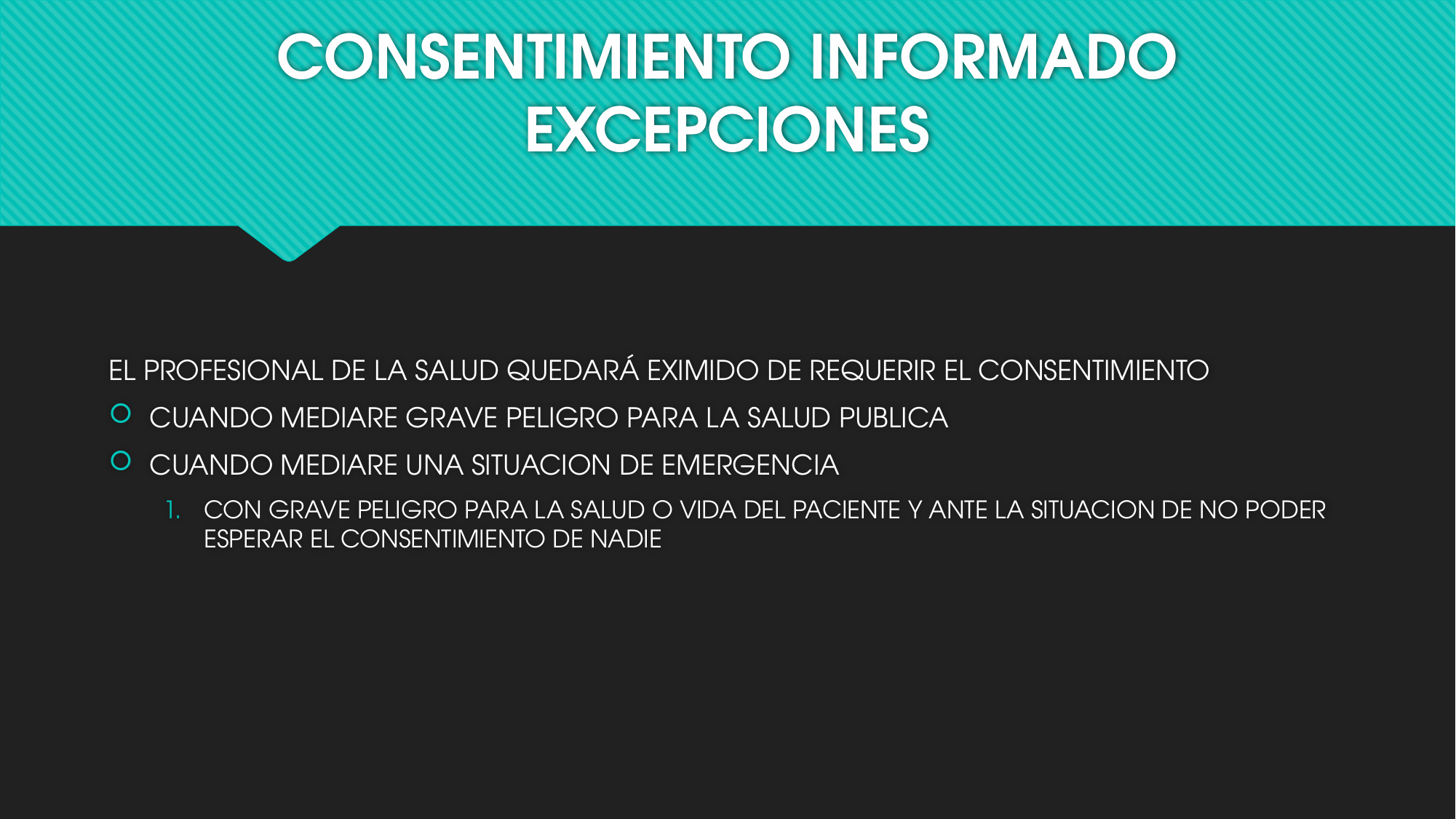

# CONSENTIMIENTO INFORMADO EXCEPCIONES
EL PROFESIONAL DE LA SALUD QUEDARÁ EXIMIDO DE REQUERIR EL CONSENTIMIENTO
CUANDO MEDIARE GRAVE PELIGRO PARA LA SALUD PUBLICA
CUANDO MEDIARE UNA SITUACION DE EMERGENCIA
CON GRAVE PELIGRO PARA LA SALUD O VIDA DEL PACIENTE Y ANTE LA SITUACION DE NO PODER ESPERAR EL CONSENTIMIENTO DE NADIE